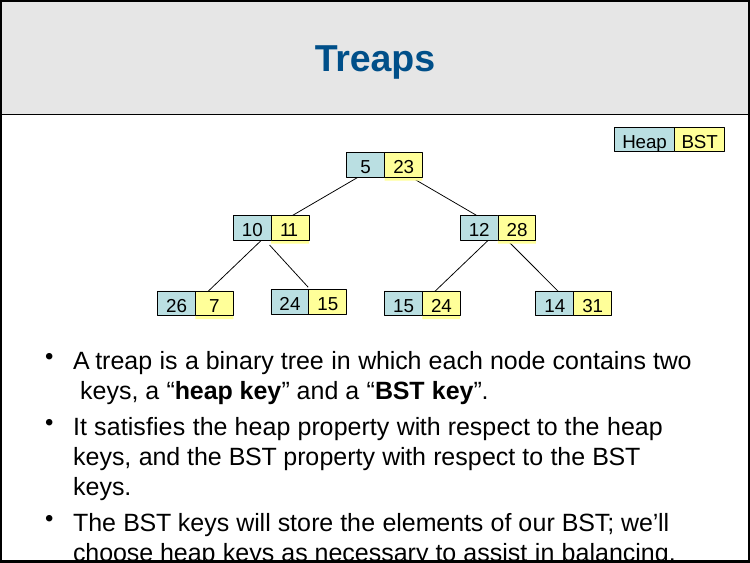

Treaps
Heap
BST
5
23

10

11
12
28

24
15
26

7
15
24

14
31
A treap is a binary tree in which each node contains two  keys, a “heap key” and a “BST key”.
It satisfies the heap property with respect to the heap
keys, and the BST property with respect to the BST keys.
The BST keys will store the elements of our BST; we’ll  choose heap keys as necessary to assist in balancing.